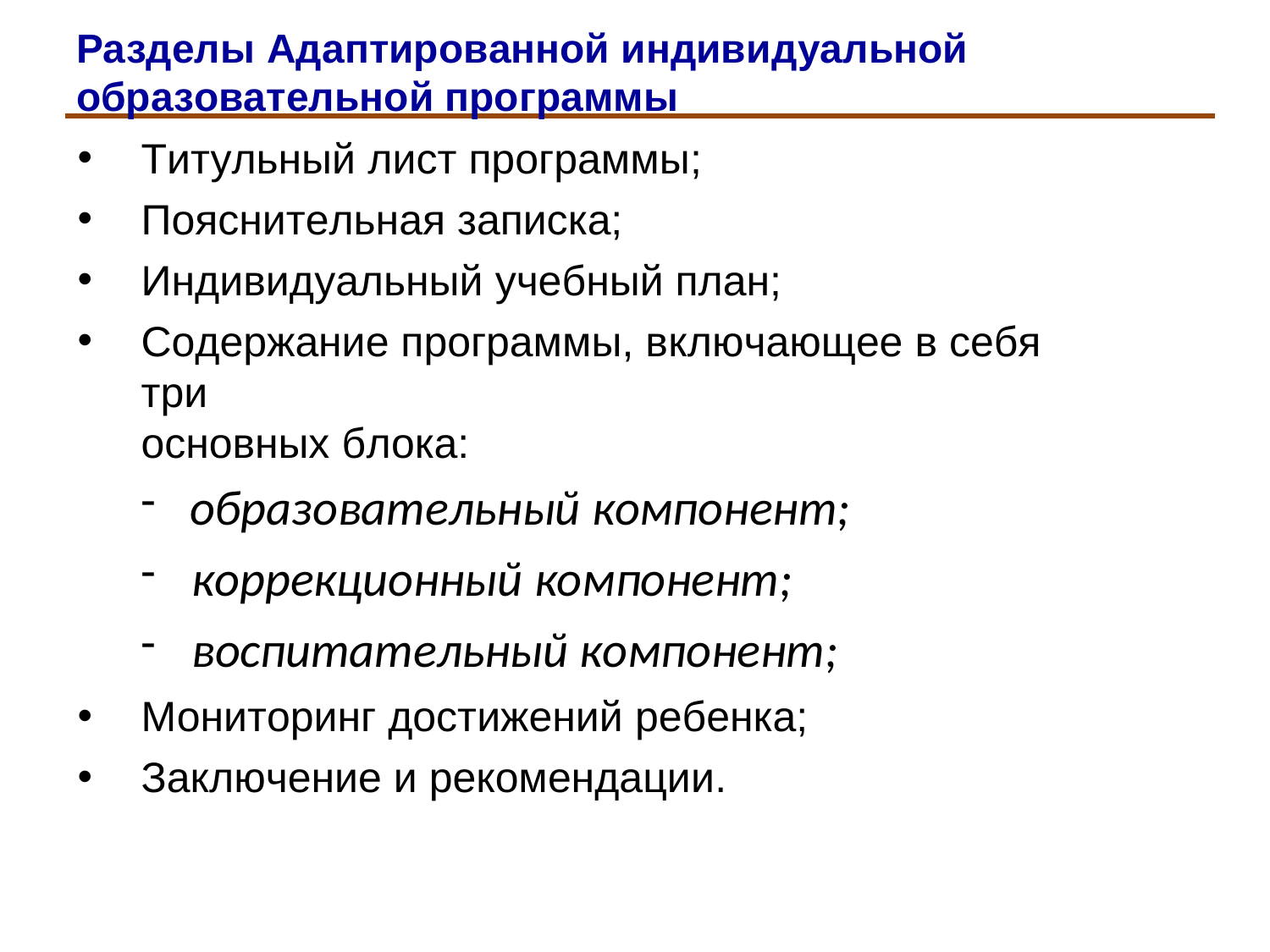

Разделы Адаптированной индивидуальной
образовательной программы
Титульный лист программы;
Пояснительная записка;
Индивидуальный учебный план;
Содержание программы, включающее в себя три
основных блока:
образовательный компонент;
коррекционный компонент;
воспитательный компонент;
Мониторинг достижений ребенка;
Заключение и рекомендации.